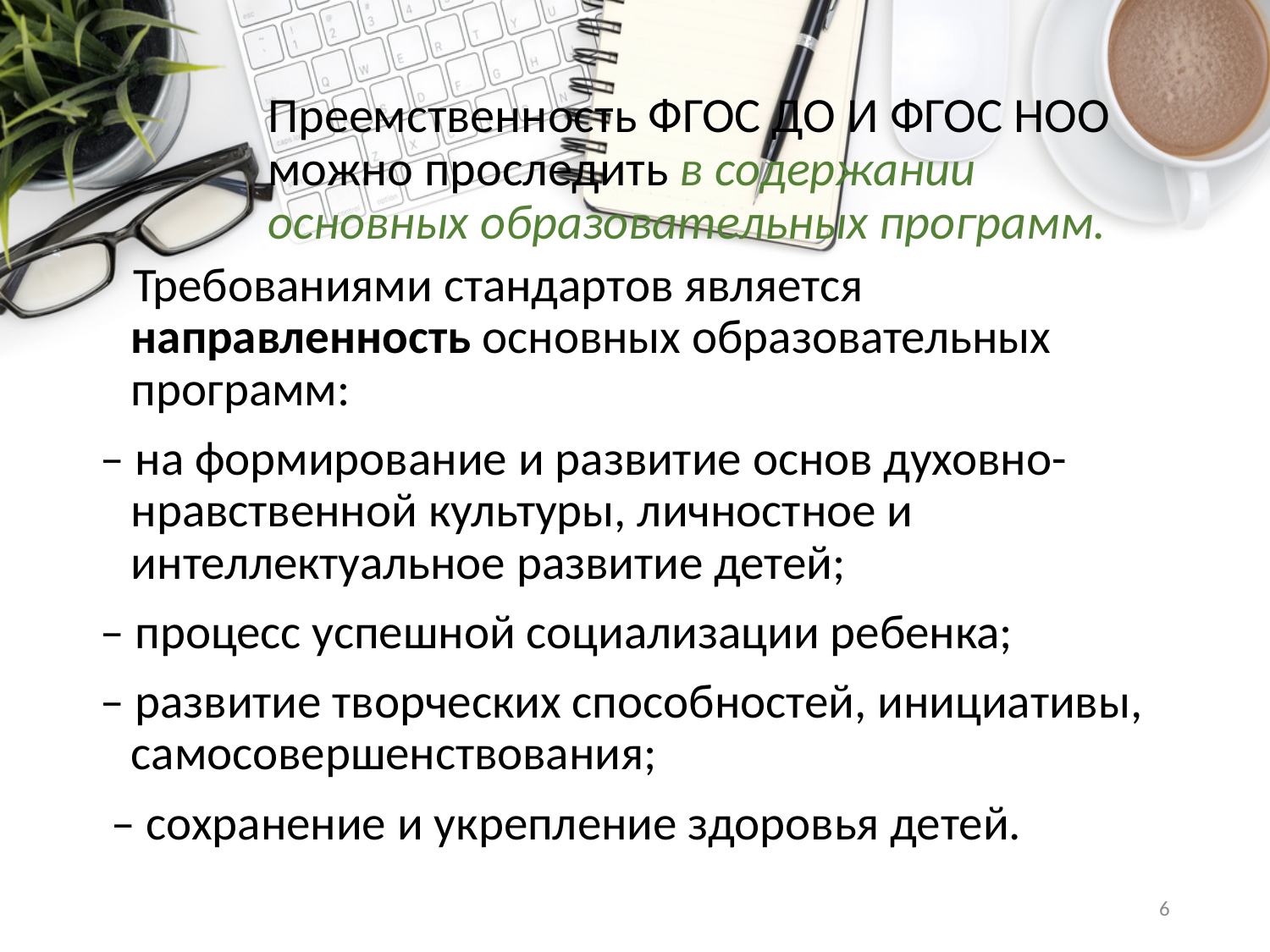

# Преемственность ФГОС ДО И ФГОС НОО можно проследить в содержании основных образовательных программ.
   Требованиями стандартов является направленность основных образовательных программ:
– на формирование и развитие основ духовно-нравственной культуры, личностное и интеллектуальное развитие детей;
– процесс успешной социализации ребенка;
– развитие творческих способностей, инициативы, самосовершенствования;
 – сохранение и укрепление здоровья детей.

6